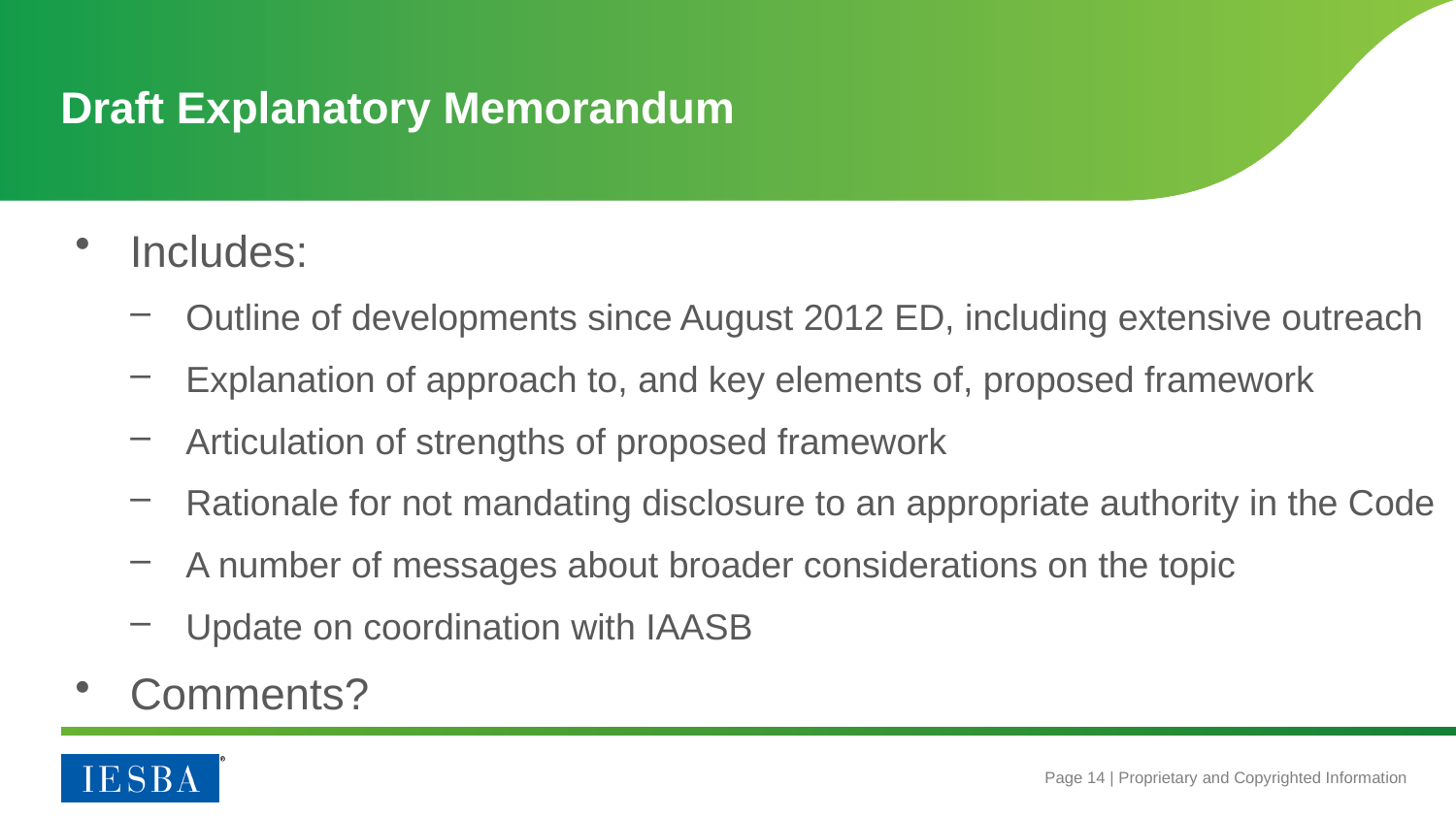

# Draft Explanatory Memorandum
Includes:
Outline of developments since August 2012 ED, including extensive outreach
Explanation of approach to, and key elements of, proposed framework
Articulation of strengths of proposed framework
Rationale for not mandating disclosure to an appropriate authority in the Code
A number of messages about broader considerations on the topic
Update on coordination with IAASB
Comments?